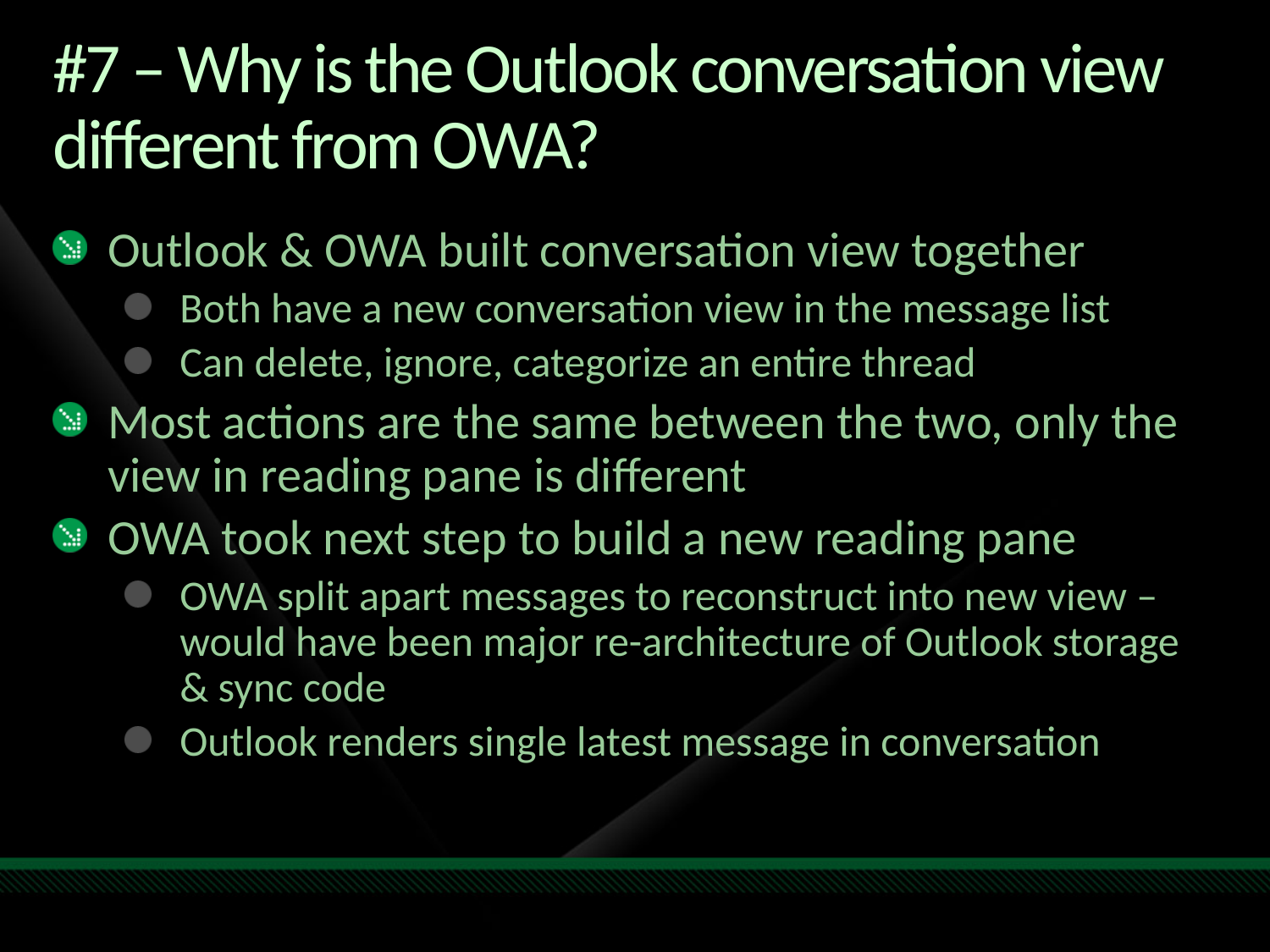

# #7 – Why is the Outlook conversation view different from OWA?
Outlook & OWA built conversation view together
Both have a new conversation view in the message list
Can delete, ignore, categorize an entire thread
Most actions are the same between the two, only the view in reading pane is different
OWA took next step to build a new reading pane
OWA split apart messages to reconstruct into new view – would have been major re-architecture of Outlook storage & sync code
Outlook renders single latest message in conversation